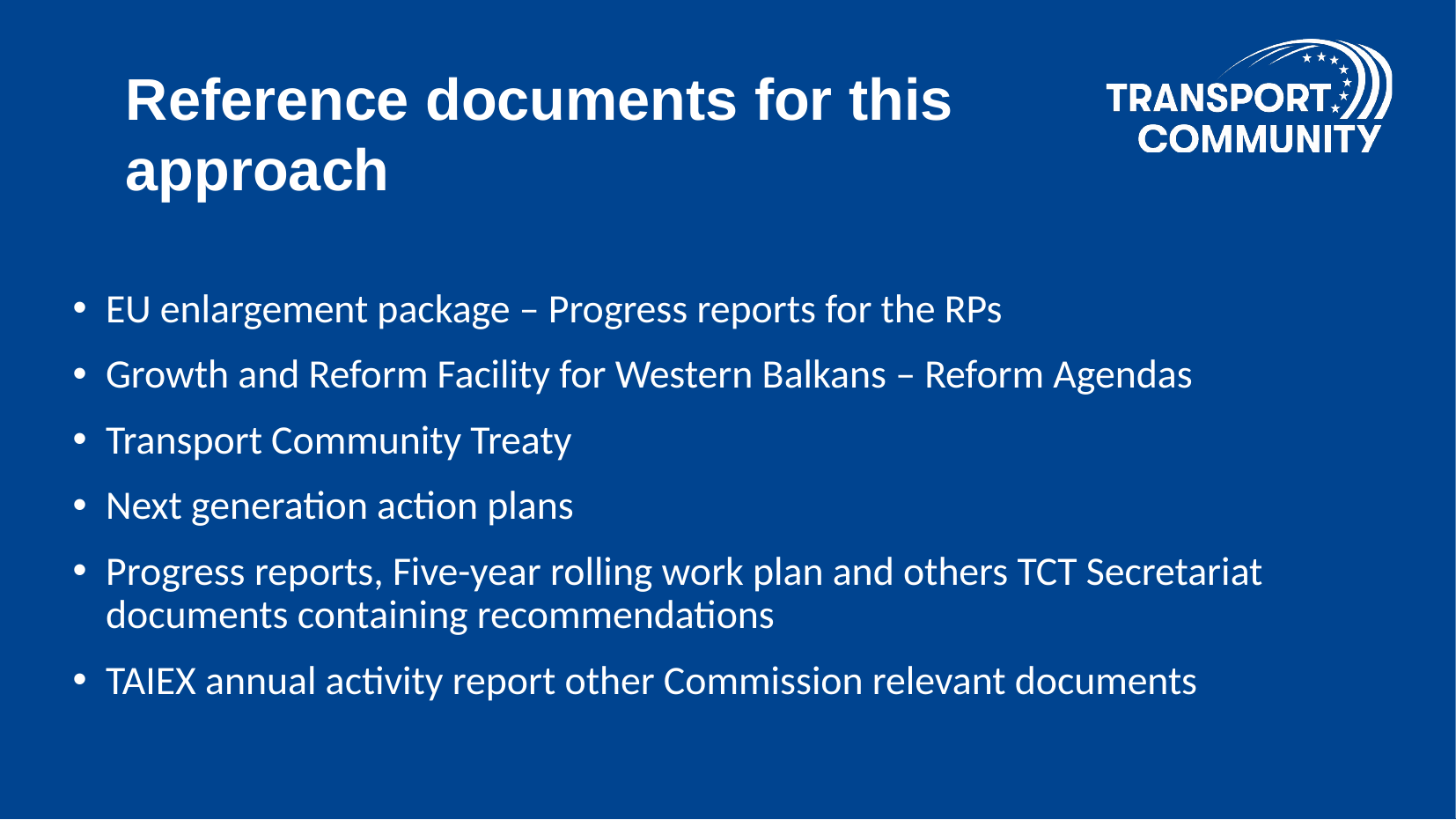

Reference documents for this approach
# EU enlargement package – Progress reports for the RPs
Growth and Reform Facility for Western Balkans – Reform Agendas
Transport Community Treaty
Next generation action plans
Progress reports, Five-year rolling work plan and others TCT Secretariat documents containing recommendations
TAIEX annual activity report other Commission relevant documents